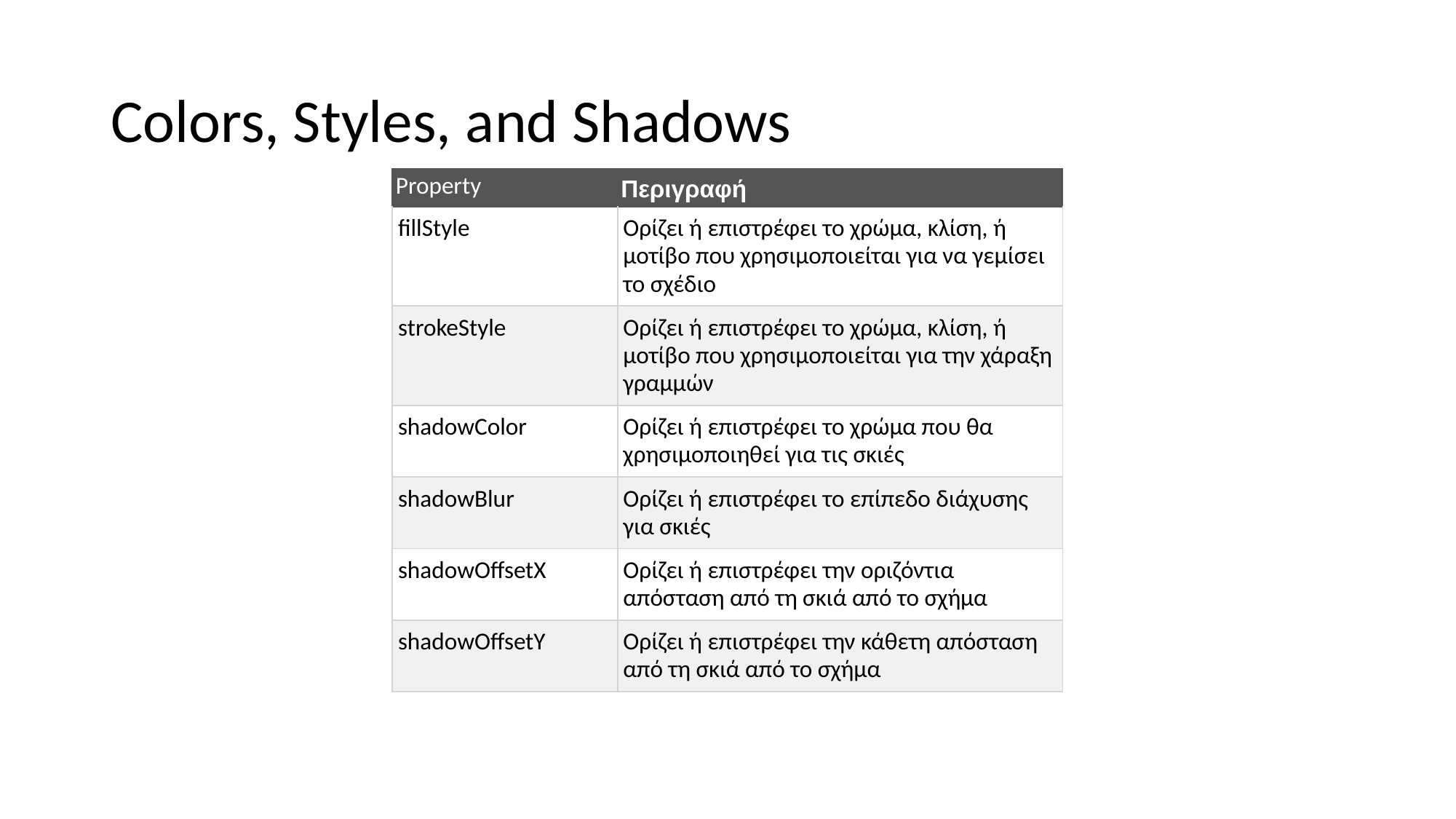

# Colors, Styles, and Shadows
| Property | Περιγραφή |
| --- | --- |
| fillStyle | Ορίζει ή επιστρέφει το χρώμα, κλίση, ή μοτίβο που χρησιμοποιείται για να γεμίσει το σχέδιο |
| strokeStyle | Ορίζει ή επιστρέφει το χρώμα, κλίση, ή μοτίβο που χρησιμοποιείται για την χάραξη γραμμών |
| shadowColor | Ορίζει ή επιστρέφει το χρώμα που θα χρησιμοποιηθεί για τις σκιές |
| shadowBlur | Ορίζει ή επιστρέφει το επίπεδο διάχυσης για σκιές |
| shadowOffsetX | Ορίζει ή επιστρέφει την οριζόντια απόσταση από τη σκιά από το σχήμα |
| shadowOffsetY | Ορίζει ή επιστρέφει την κάθετη απόσταση από τη σκιά από το σχήμα |